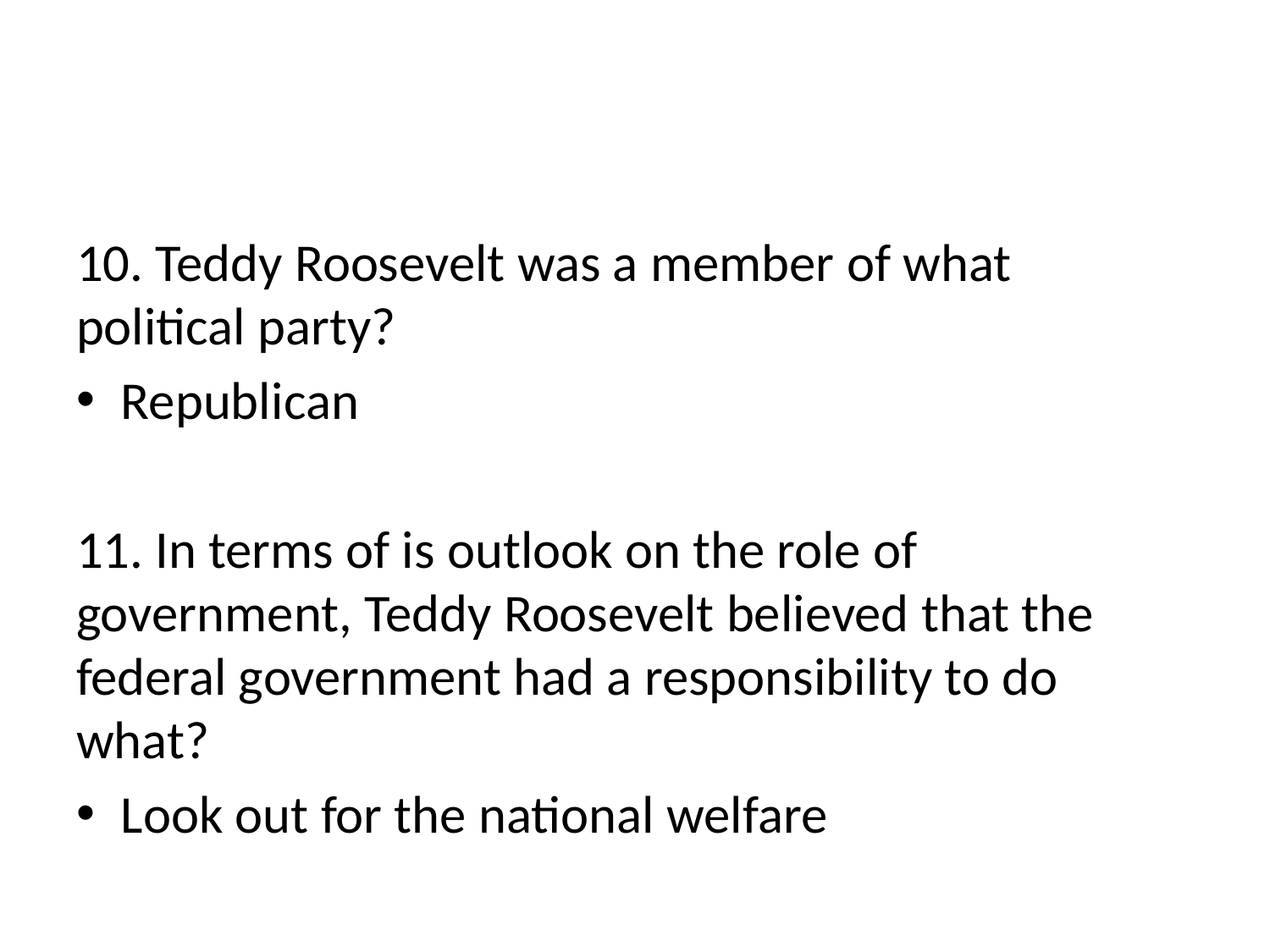

#
10. Teddy Roosevelt was a member of what political party?
Republican

11. In terms of is outlook on the role of government, Teddy Roosevelt believed that the federal government had a responsibility to do what?
Look out for the national welfare